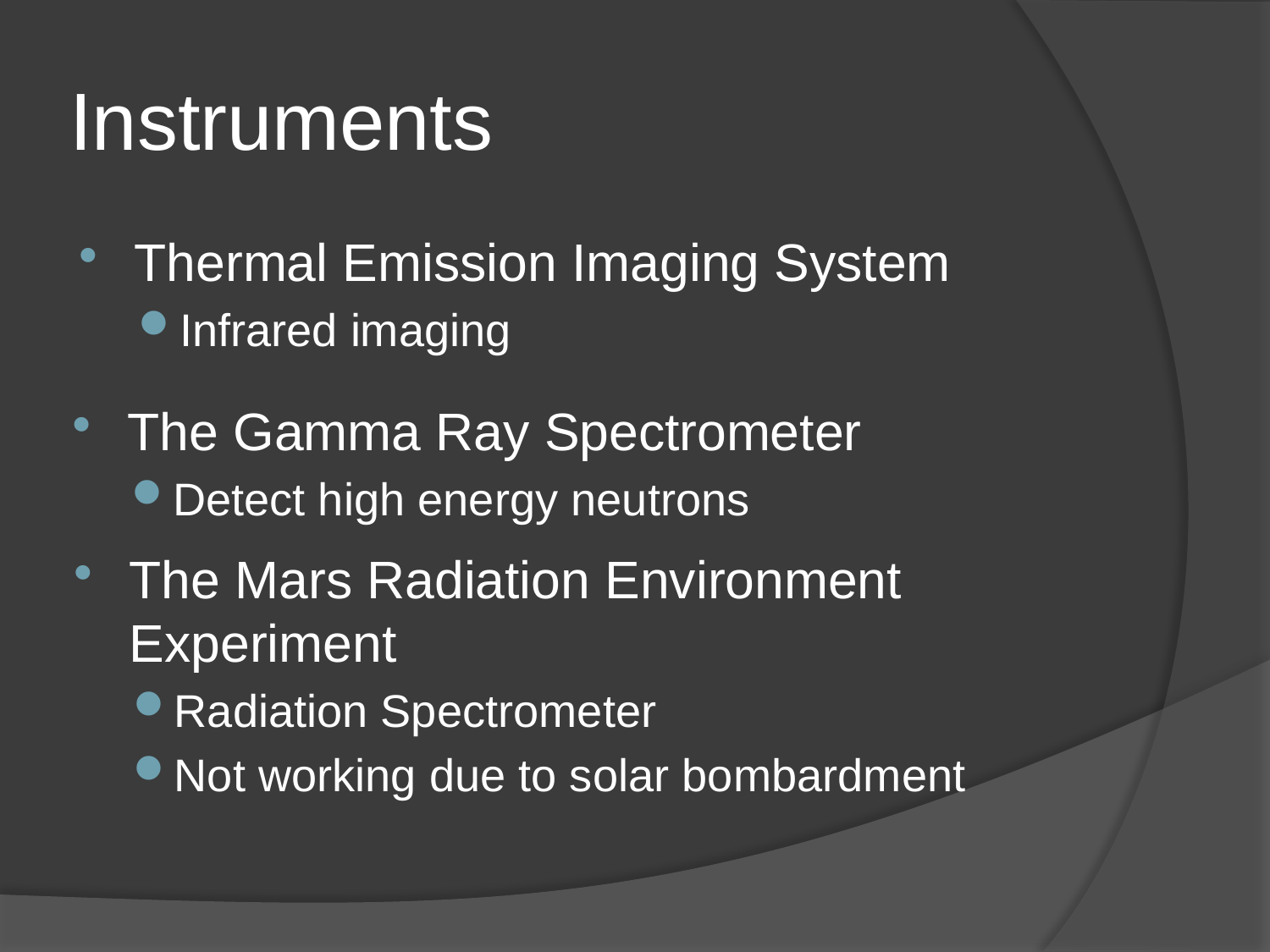

# Instruments
Thermal Emission Imaging System
Infrared imaging
The Gamma Ray Spectrometer
Detect high energy neutrons
The Mars Radiation Environment Experiment
Radiation Spectrometer
Not working due to solar bombardment